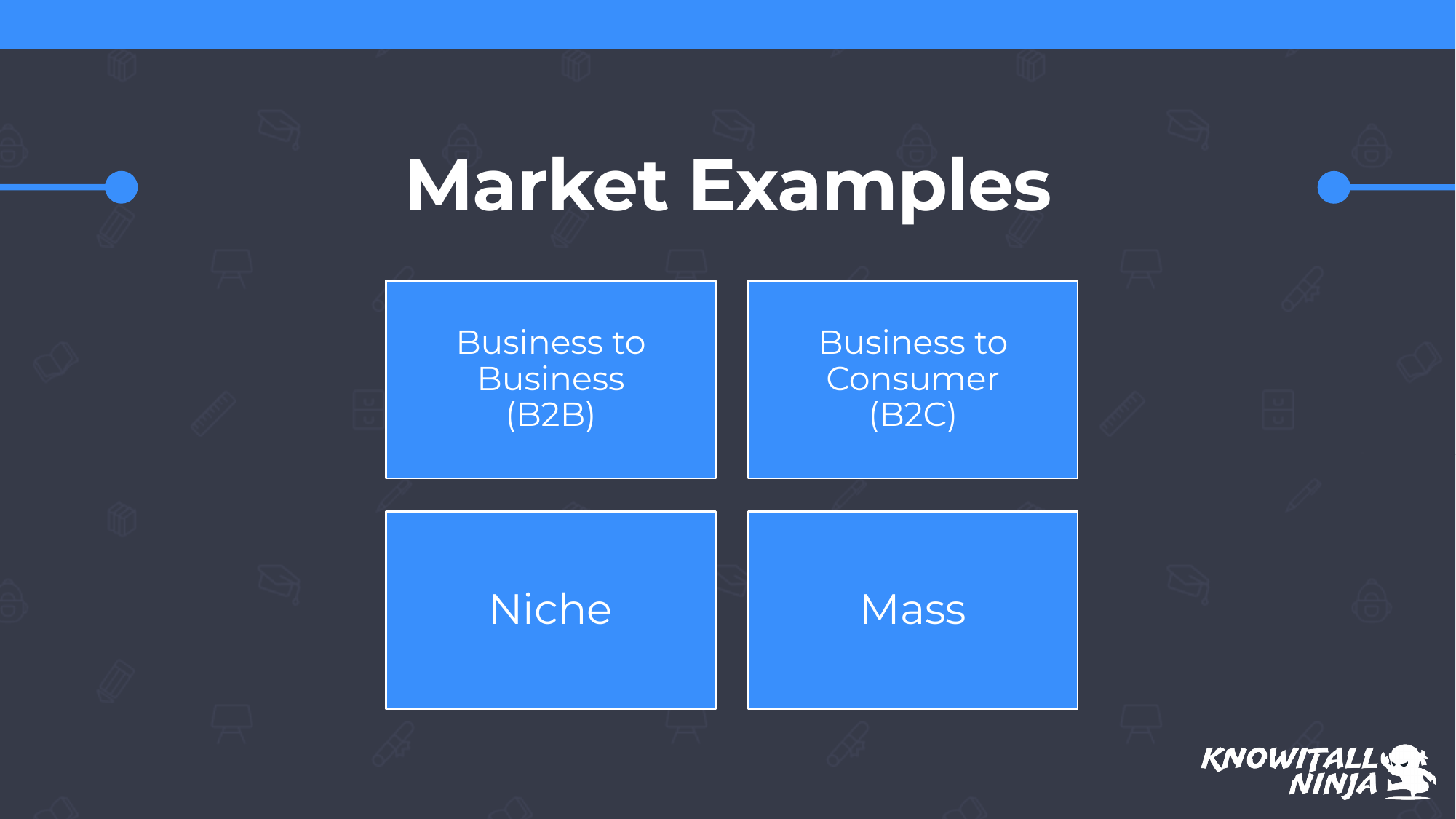

# Market Examples
Business to Business
(B2B)
Business to Consumer
(B2C)
Niche
Mass